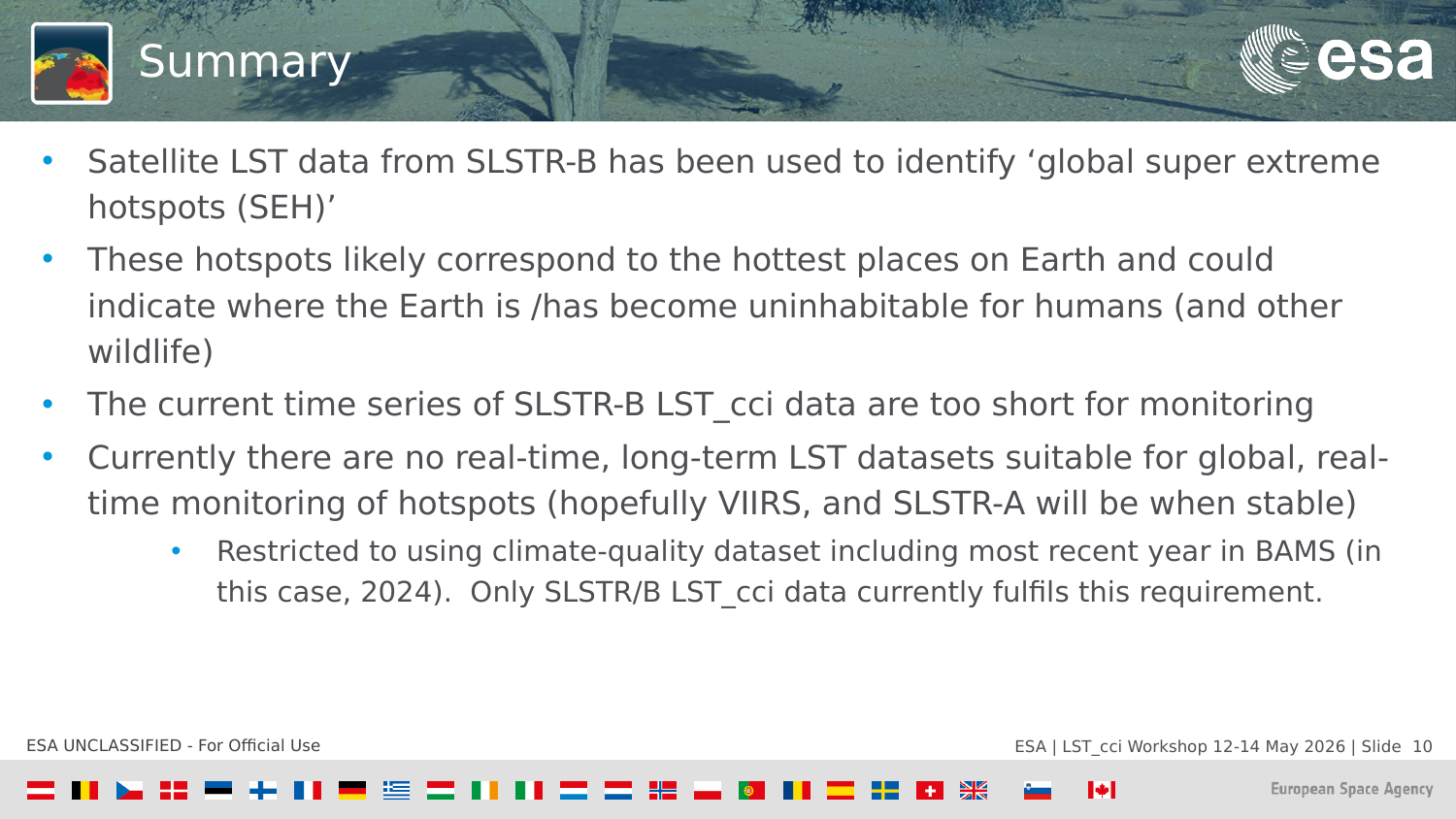

# Summary
Satellite LST data from SLSTR-B has been used to identify ‘global super extreme hotspots (SEH)’
These hotspots likely correspond to the hottest places on Earth and could indicate where the Earth is /has become uninhabitable for humans (and other wildlife)
The current time series of SLSTR-B LST_cci data are too short for monitoring
Currently there are no real-time, long-term LST datasets suitable for global, real-time monitoring of hotspots (hopefully VIIRS, and SLSTR-A will be when stable)
Restricted to using climate-quality dataset including most recent year in BAMS (in this case, 2024).  Only SLSTR/B LST_cci data currently fulfils this requirement.